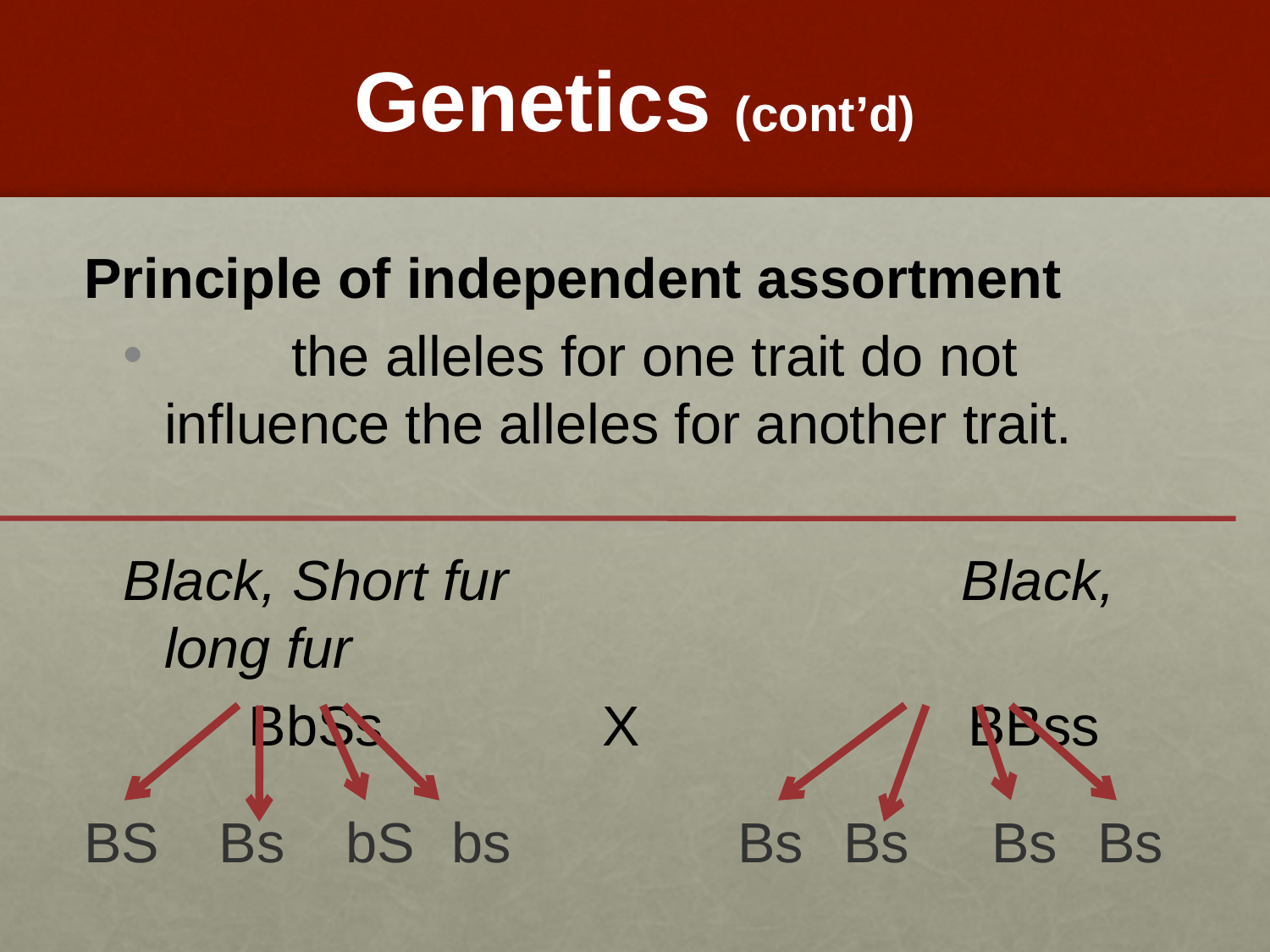

# Genetics (cont’d)
Principle of independent assortment
	the alleles for one trait do not influence the alleles for another trait.

Black, Short fur                             Black, long fur
        BbSs              X                     BBss
BS
Bs
bS
bs
Bs
Bs
Bs
Bs